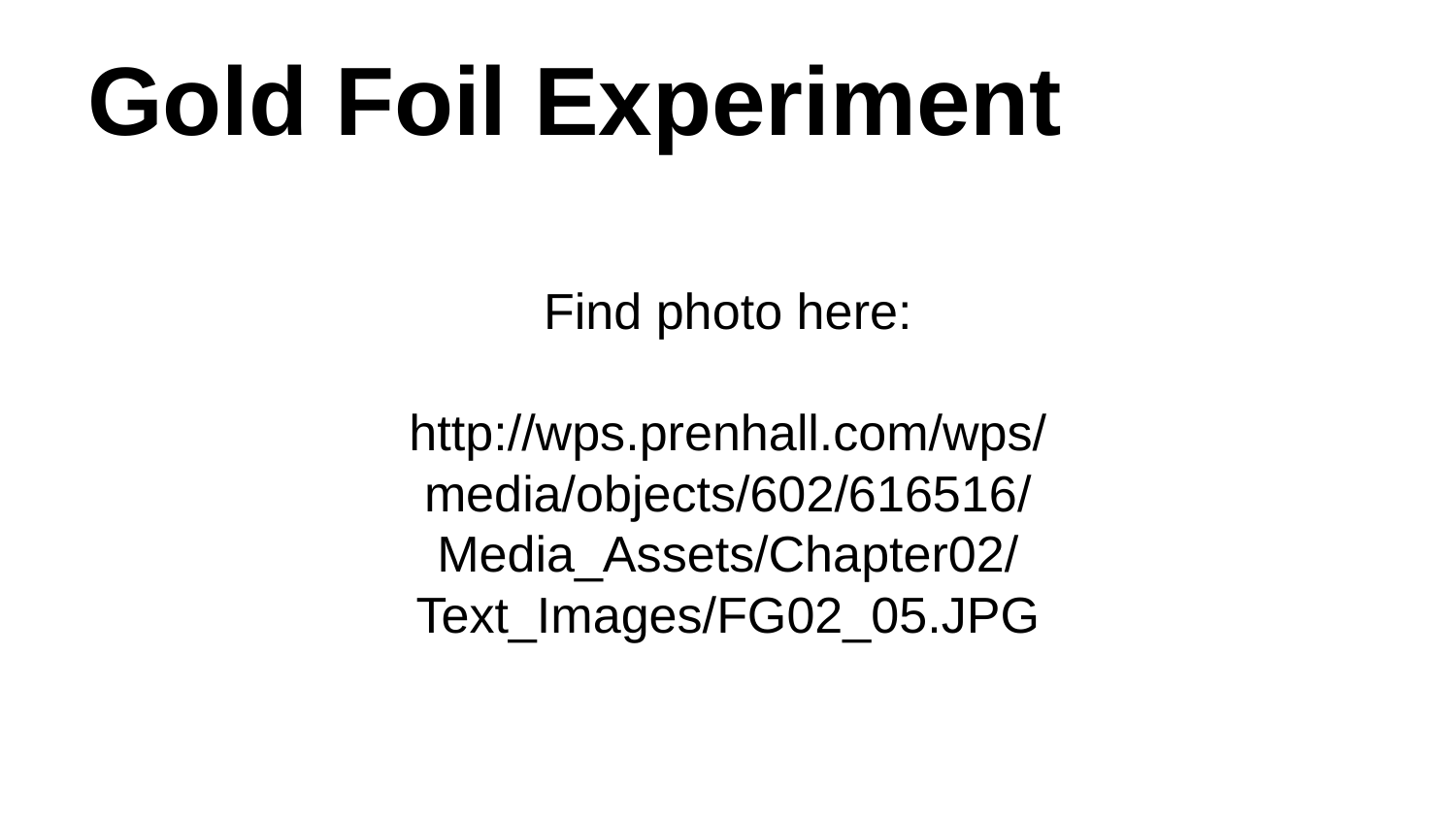

# Gold Foil Experiment
Find photo here:

http://wps.prenhall.com/wps/media/objects/602/616516/Media_Assets/Chapter02/Text_Images/FG02_05.JPG